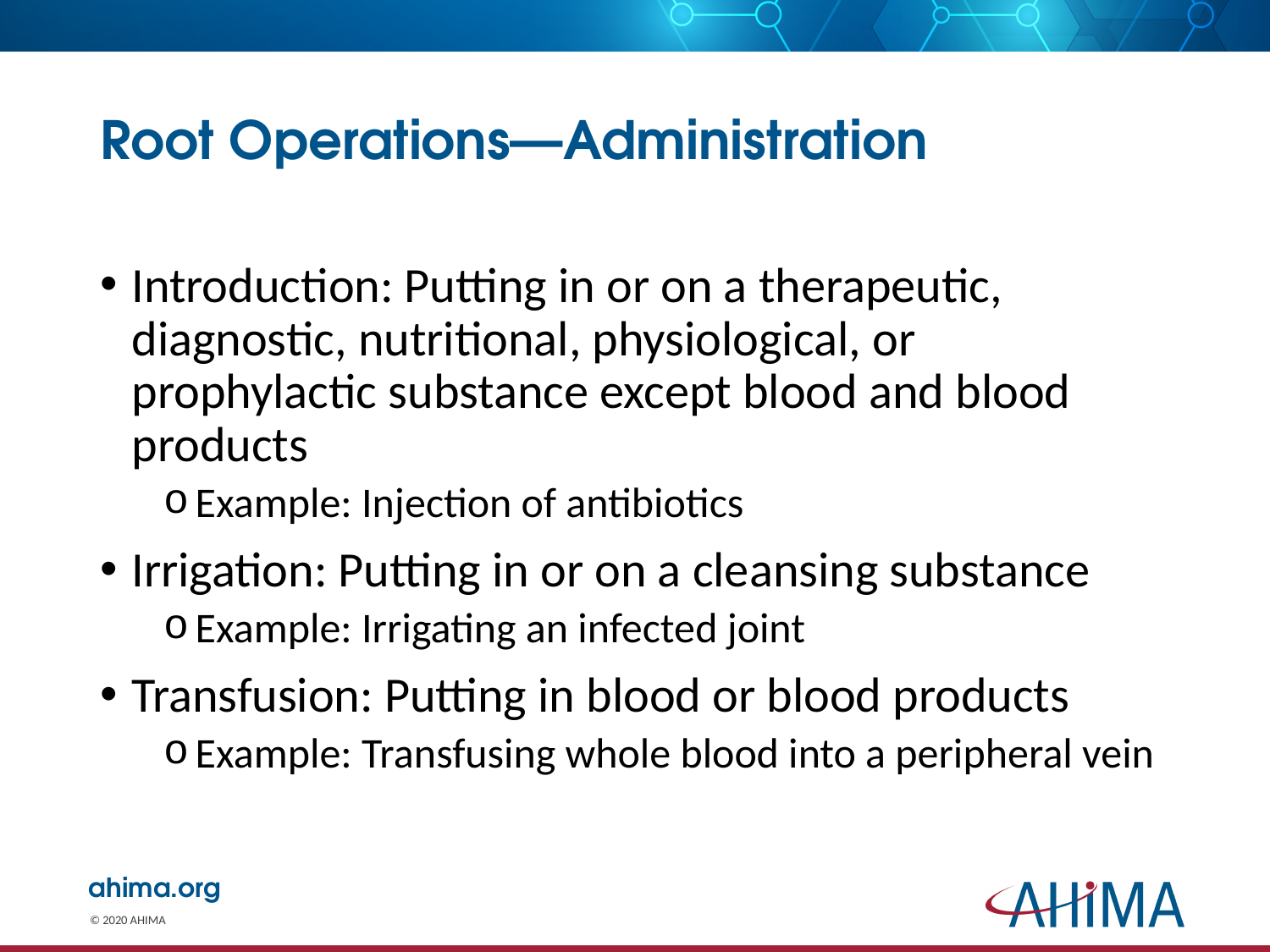

# Root Operations—Administration
Introduction: Putting in or on a therapeutic, diagnostic, nutritional, physiological, or prophylactic substance except blood and blood products
Example: Injection of antibiotics
Irrigation: Putting in or on a cleansing substance
Example: Irrigating an infected joint
Transfusion: Putting in blood or blood products
Example: Transfusing whole blood into a peripheral vein